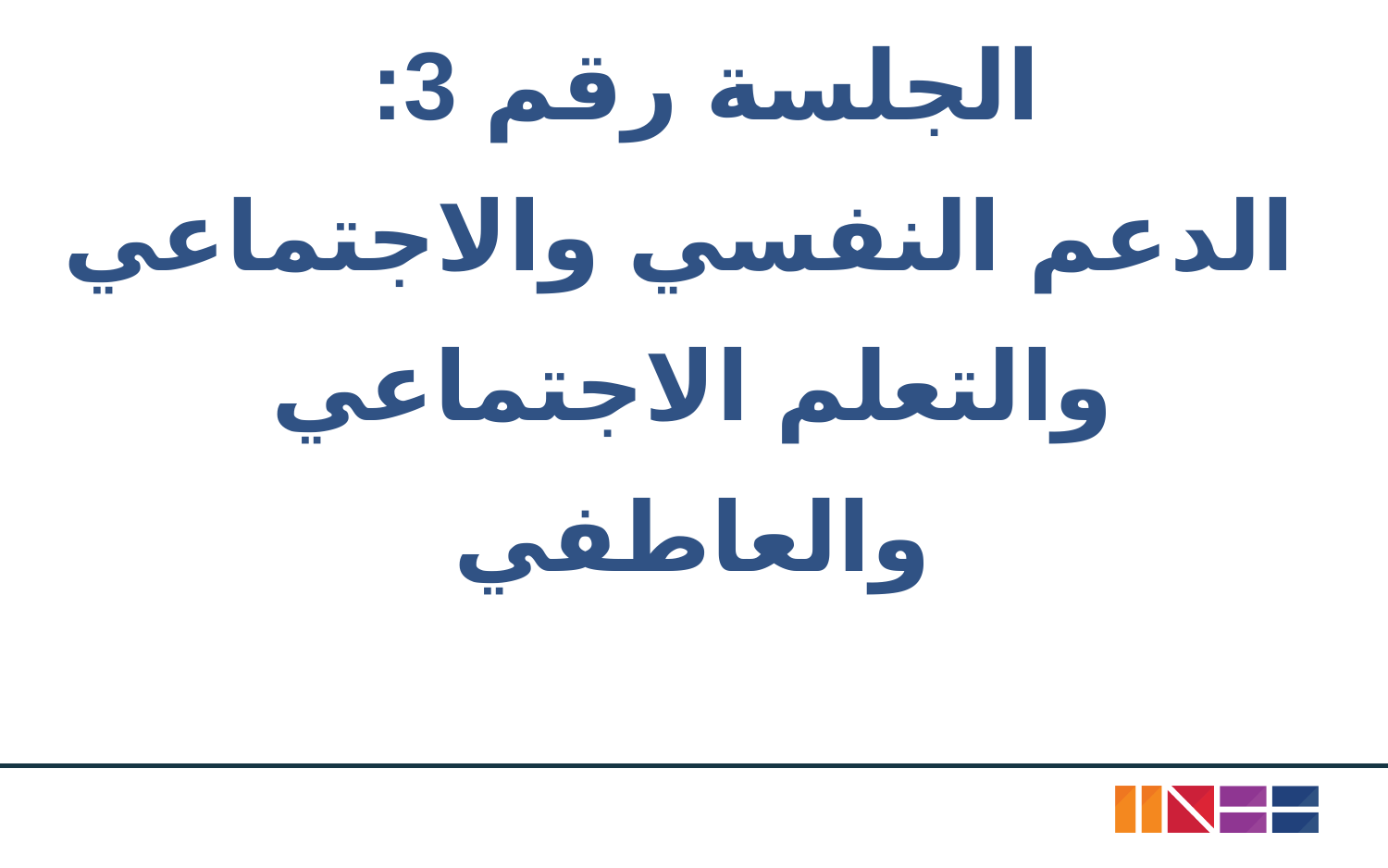

# الجلسة رقم 3:
 الدعم النفسي والاجتماعي والتعلم الاجتماعي والعاطفي